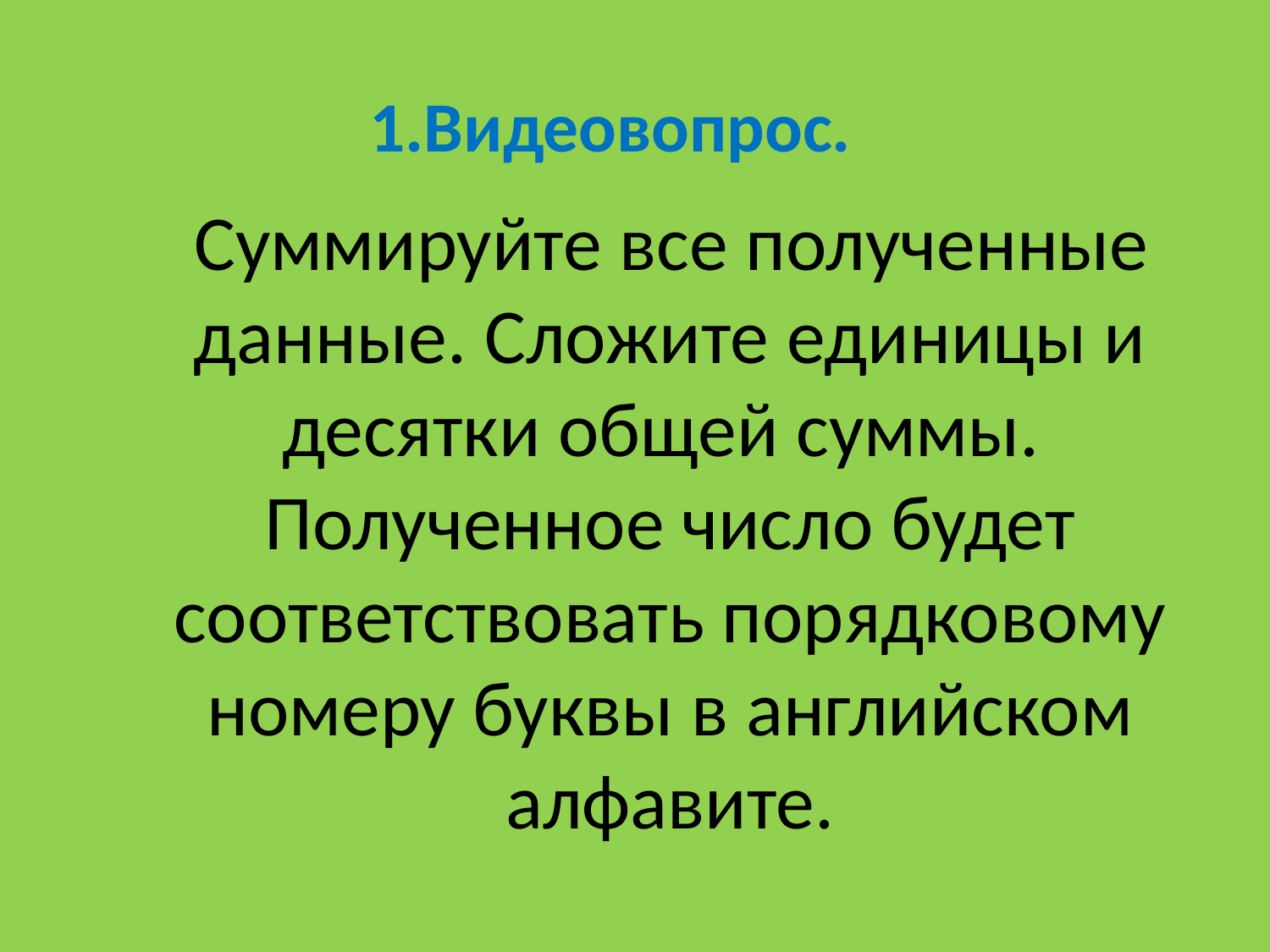

# 1.Видеовопрос.
    Суммируйте все полученные данные. Сложите единицы и десятки общей суммы.  Полученное число будет соответствовать порядковому номеру буквы в английском алфавите.